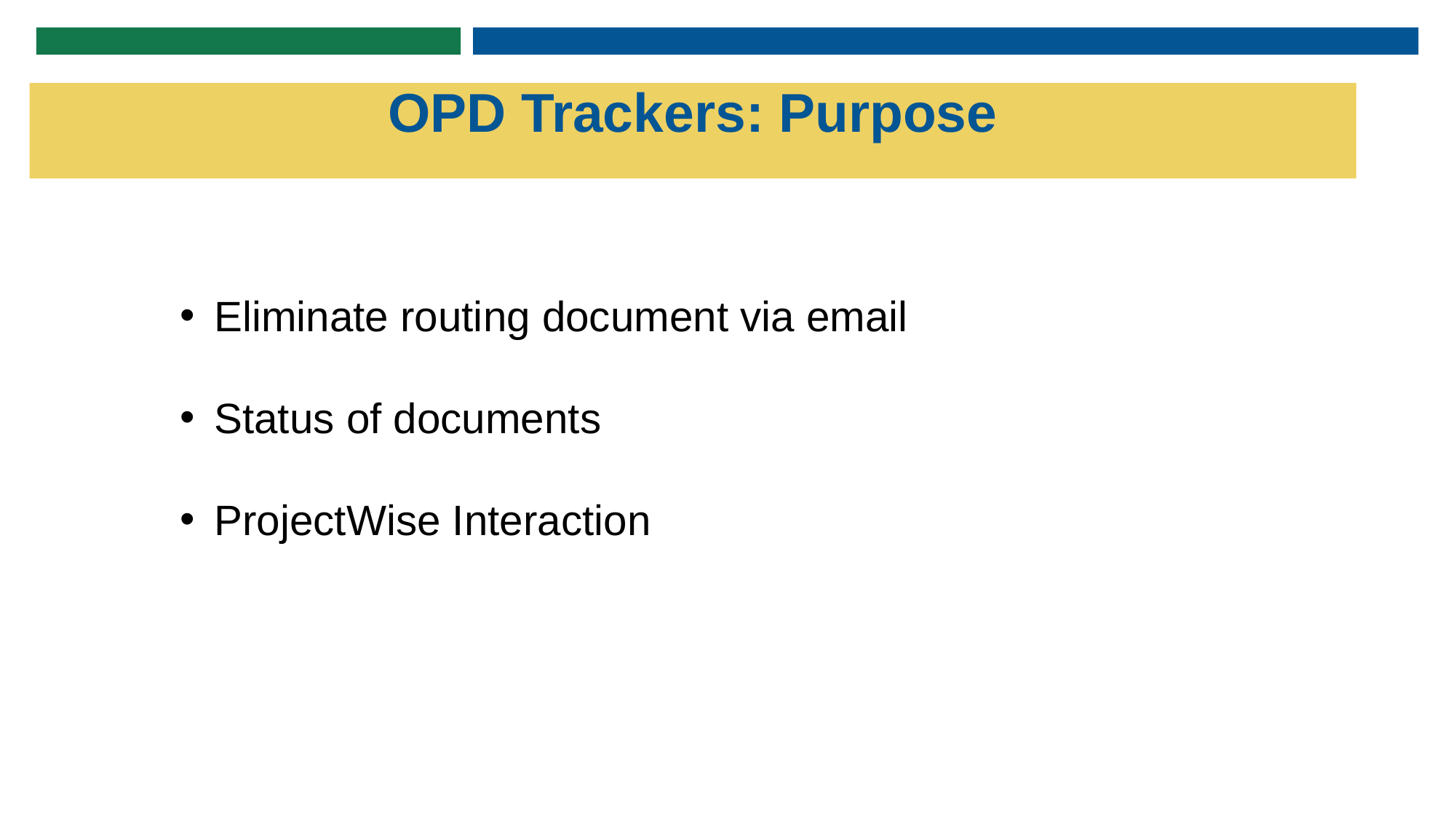

# OPD Trackers: Purpose
Eliminate routing document via email

Status of documents

ProjectWise Interaction